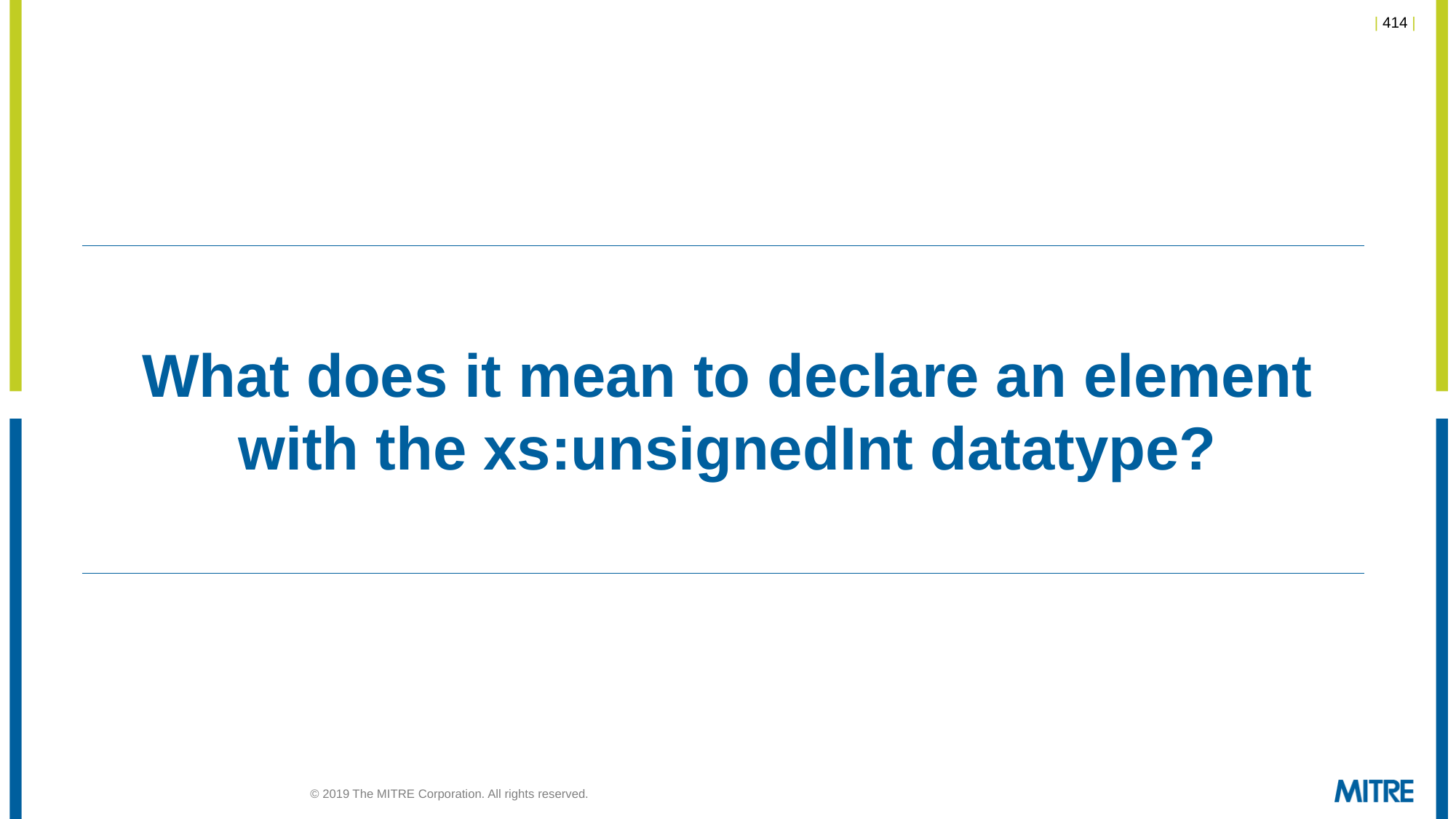

# What does it mean to declare an element with the xs:unsignedInt datatype?
© 2019 The MITRE Corporation. All rights reserved.